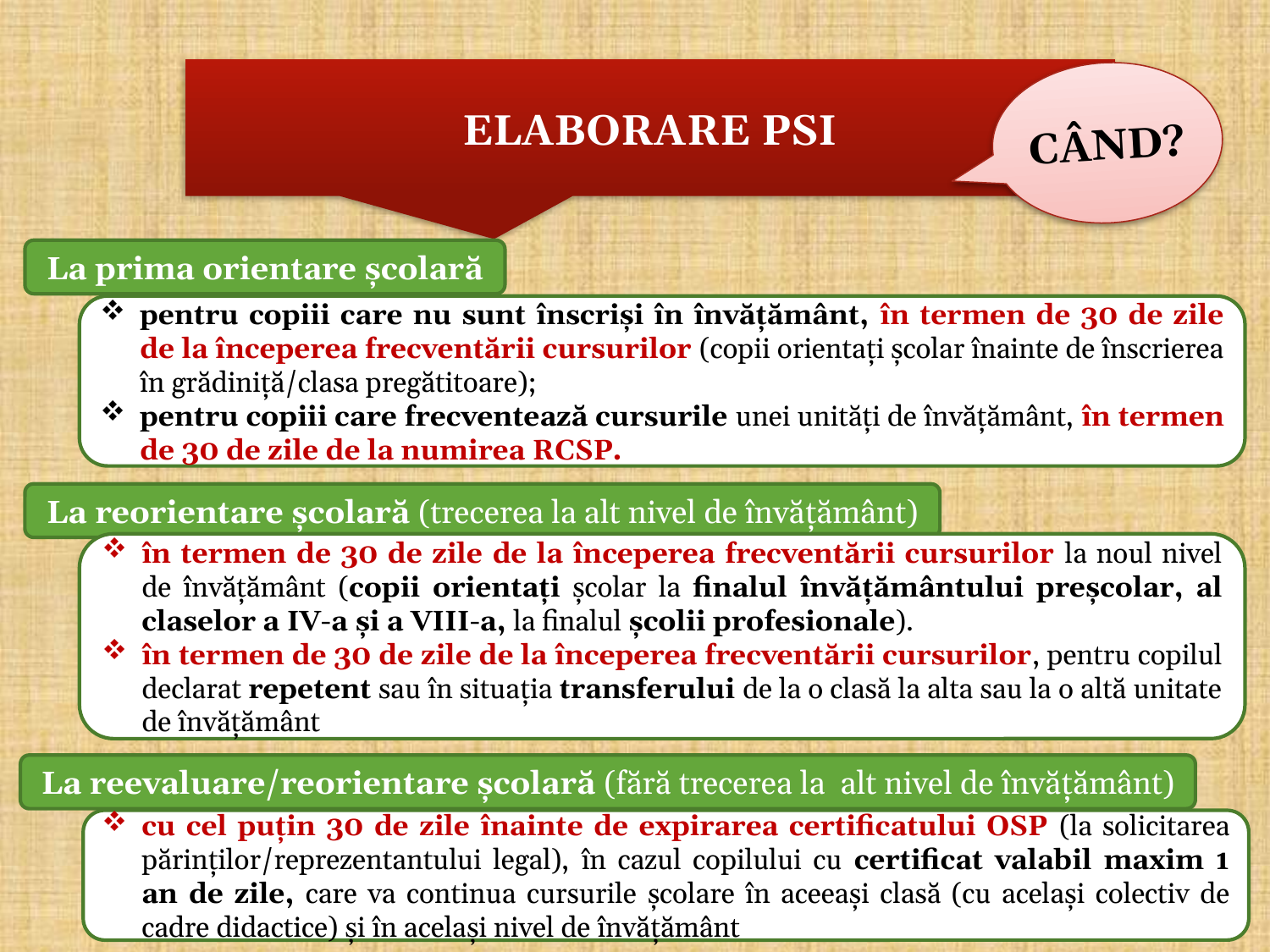

ELABORARE PSI
CÂND?
La prima orientare şcolară
pentru copiii care nu sunt înscrişi în învăţământ, în termen de 30 de zile de la începerea frecventării cursurilor (copii orientați școlar înainte de înscrierea în grădiniță/clasa pregătitoare);
pentru copiii care frecventează cursurile unei unităţi de învăţământ, în termen de 30 de zile de la numirea RCSP.
La reorientare şcolară (trecerea la alt nivel de învățământ)
în termen de 30 de zile de la începerea frecventării cursurilor la noul nivel de învățământ (copii orientați școlar la finalul învățământului preșcolar, al claselor a IV-a și a VIII-a, la finalul școlii profesionale).
în termen de 30 de zile de la începerea frecventării cursurilor, pentru copilul declarat repetent sau în situația transferului de la o clasă la alta sau la o altă unitate de învățământ
La reevaluare/reorientare şcolară (fără trecerea la  alt nivel de învățământ)
cu cel puţin 30 de zile înainte de expirarea certificatului OSP (la solicitarea părinților/reprezentantului legal), în cazul copilului cu certificat valabil maxim 1 an de zile, care va continua cursurile școlare în aceeași clasă (cu același colectiv de cadre didactice) și în același nivel de învățământ